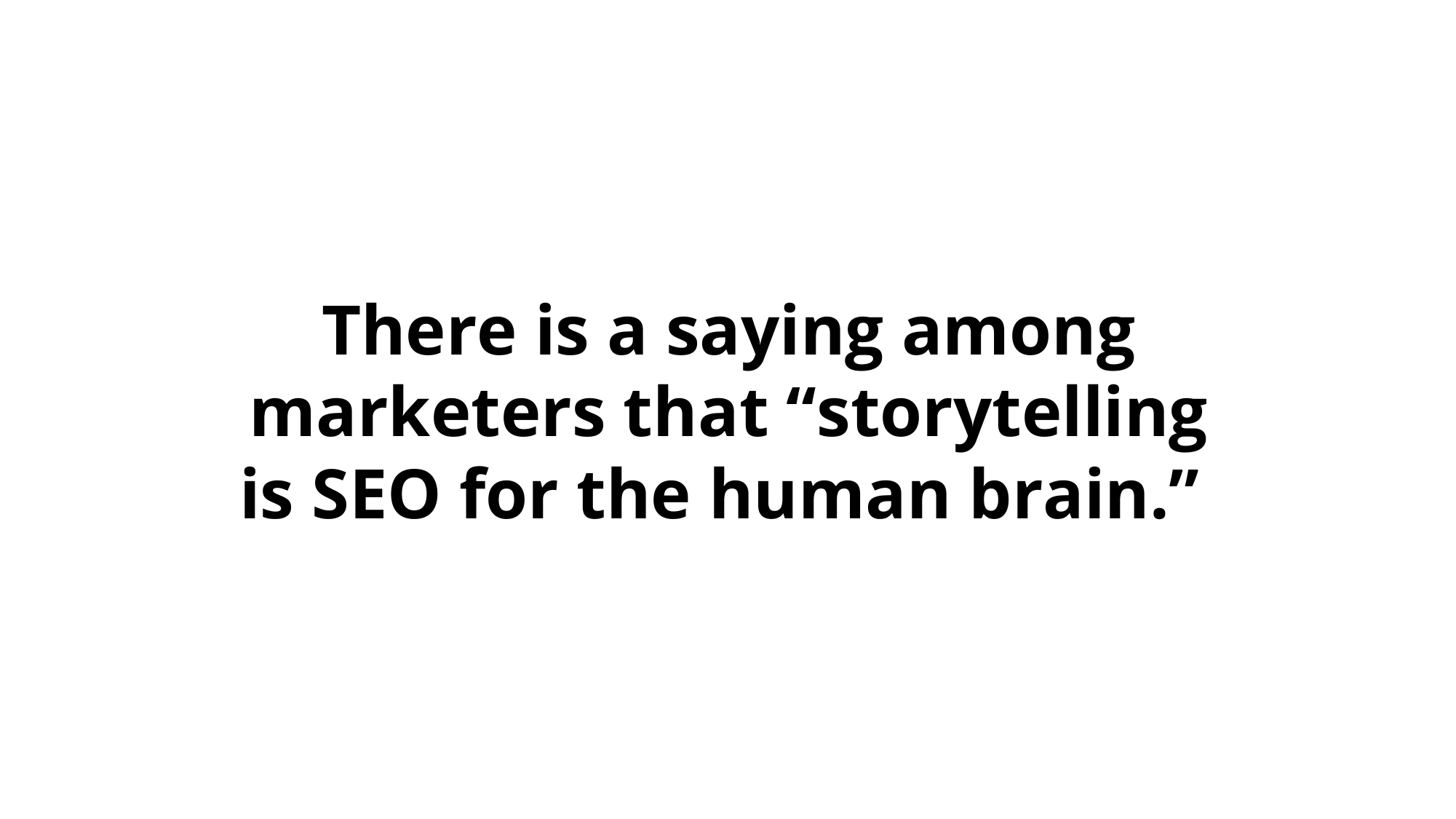

There is a saying among marketers that “storytelling is SEO for the human brain.”